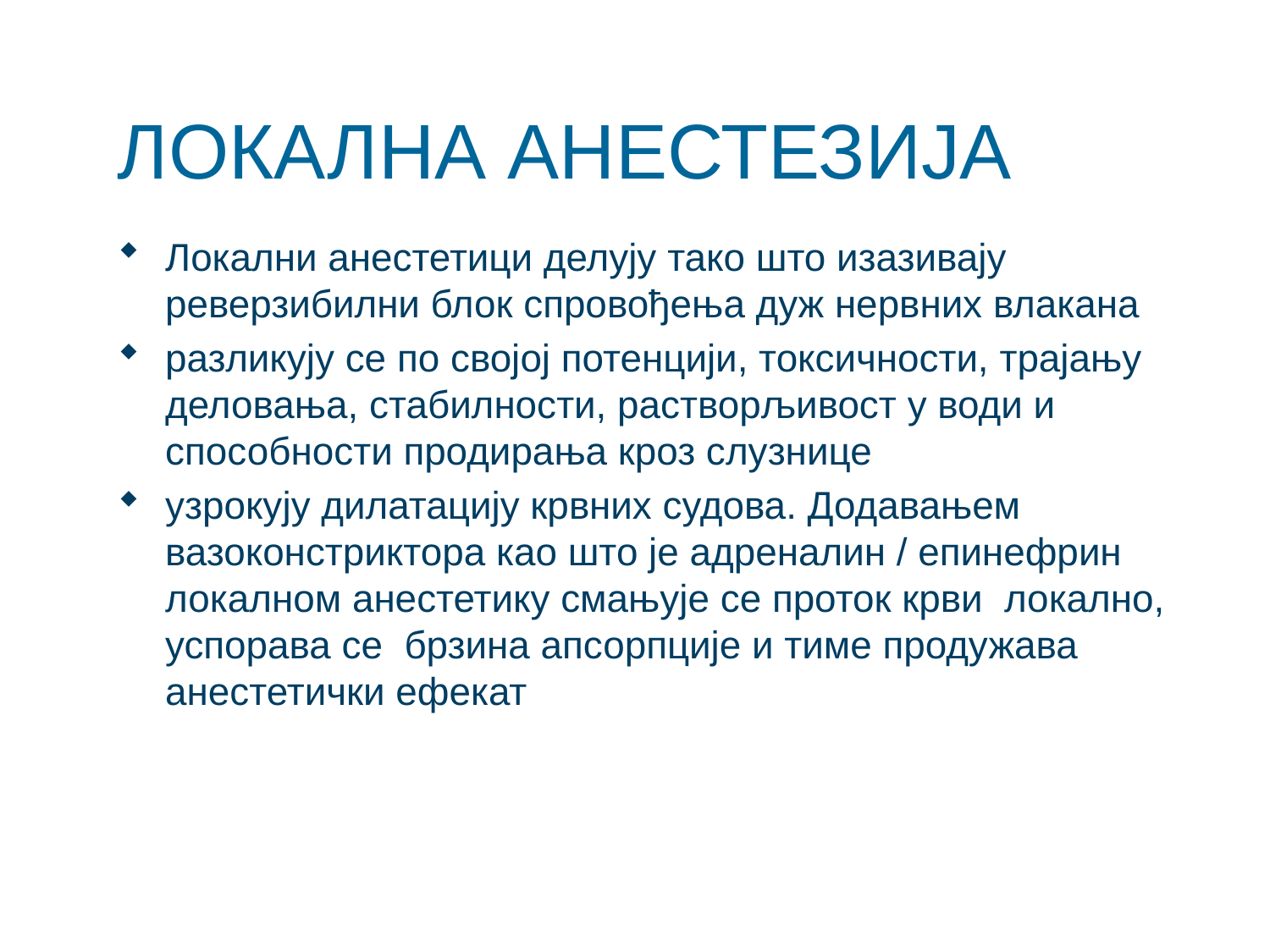

# ЛОКАЛНА АНЕСТЕЗИЈА
Локални анестетици делују тако што изазивају реверзибилни блок спровођења дуж нервних влакана
разликују се по својој потенцији, токсичности, трајању деловања, стабилности, растворљивост у води и способности продирања кроз слузнице
узрокују дилатацију крвних судова. Додавањем вазоконстриктора као што је адреналин / епинефрин локалном анестетику смањује се проток крви  локално, успорава се  брзина апсорпције и тиме продужава анестетички ефекат